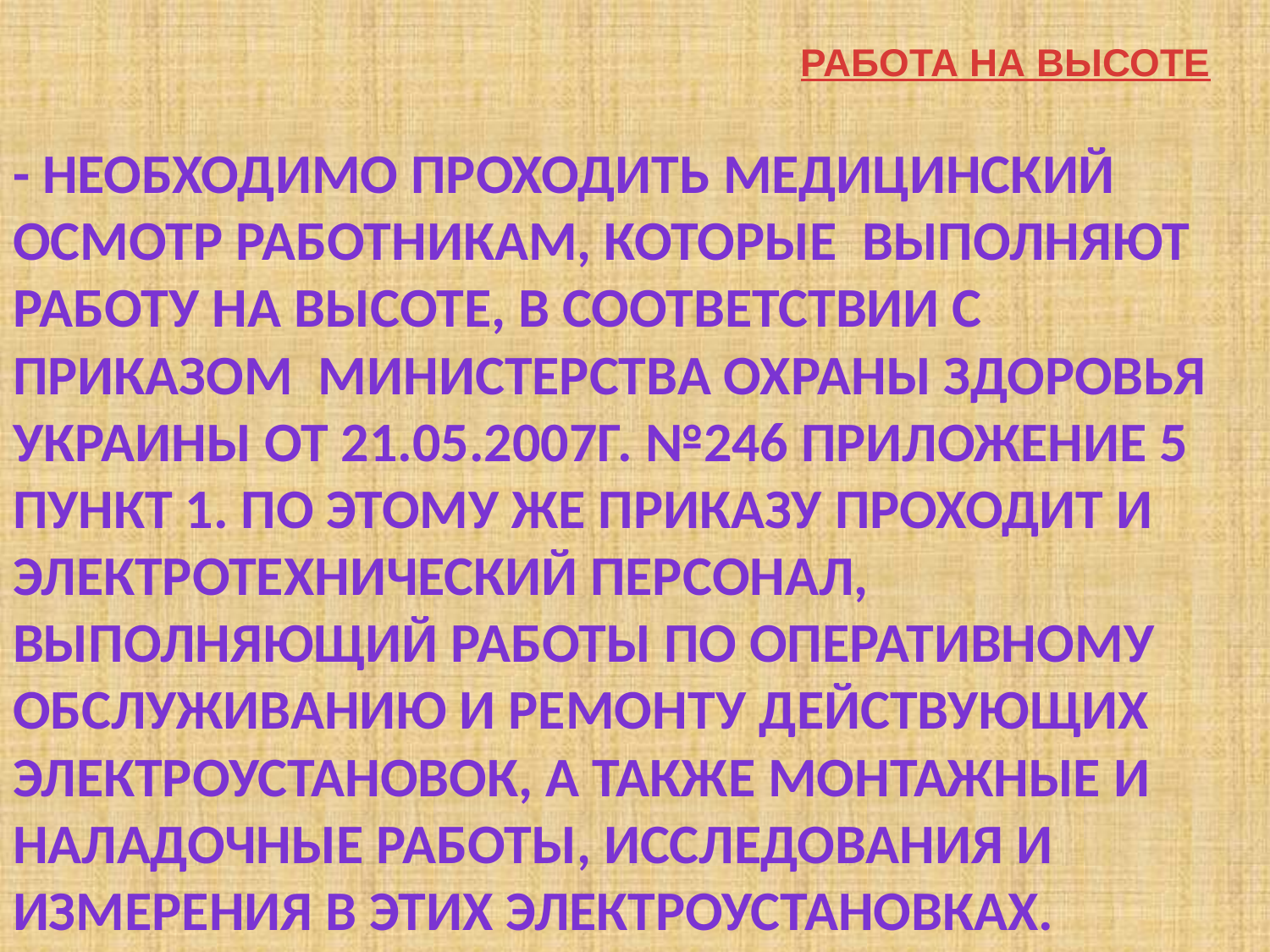

РАБОТА НА ВЫСОТЕ
# - необходимо проходить медицинский осмотр работникам, которые  выполняют работу на высоте, в соответствии с приказом  Министерства охраны здоровья Украины от 21.05.2007г. №246 приложение 5 пункт 1. По этому же приказу проходит и электротехнический персонал, выполняющий работы по оперативному обслуживанию и ремонту действующих электроустановок, а также монтажные и наладочные работы, исследования и измерения в этих электроустановках.